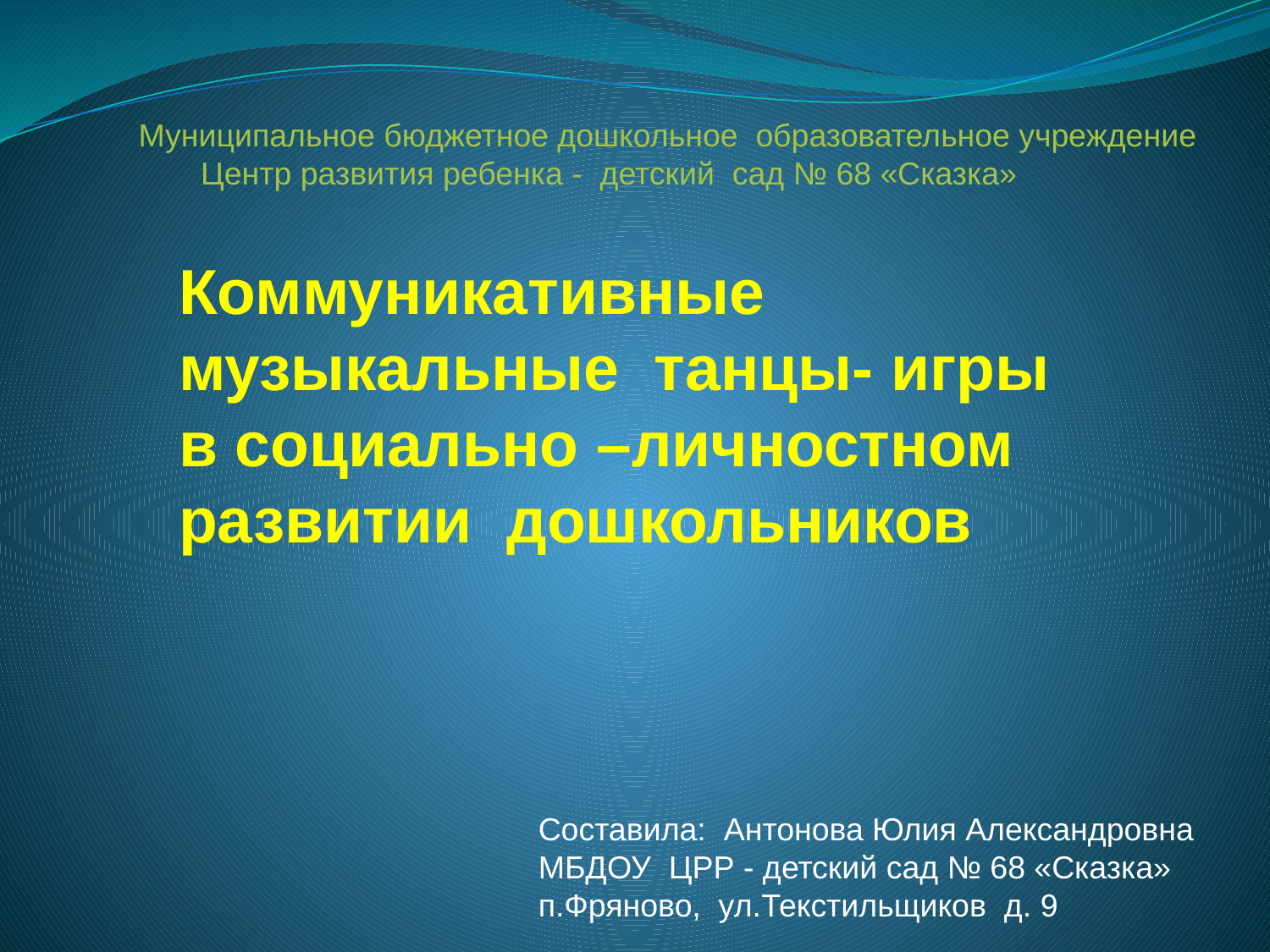

Муниципальное бюджетное дошкольное  образовательное учреждение
       Центр развития ребенка -  детский  сад № 68 «Сказка»
# Коммуникативные музыкальные  танцы- игры в социально –личностном  развитии  дошкольников
Составила:  Антонова Юлия Александровна
МБДОУ  ЦРР - детский сад № 68 «Сказка»
п.Фряново,  ул.Текстильщиков  д. 9